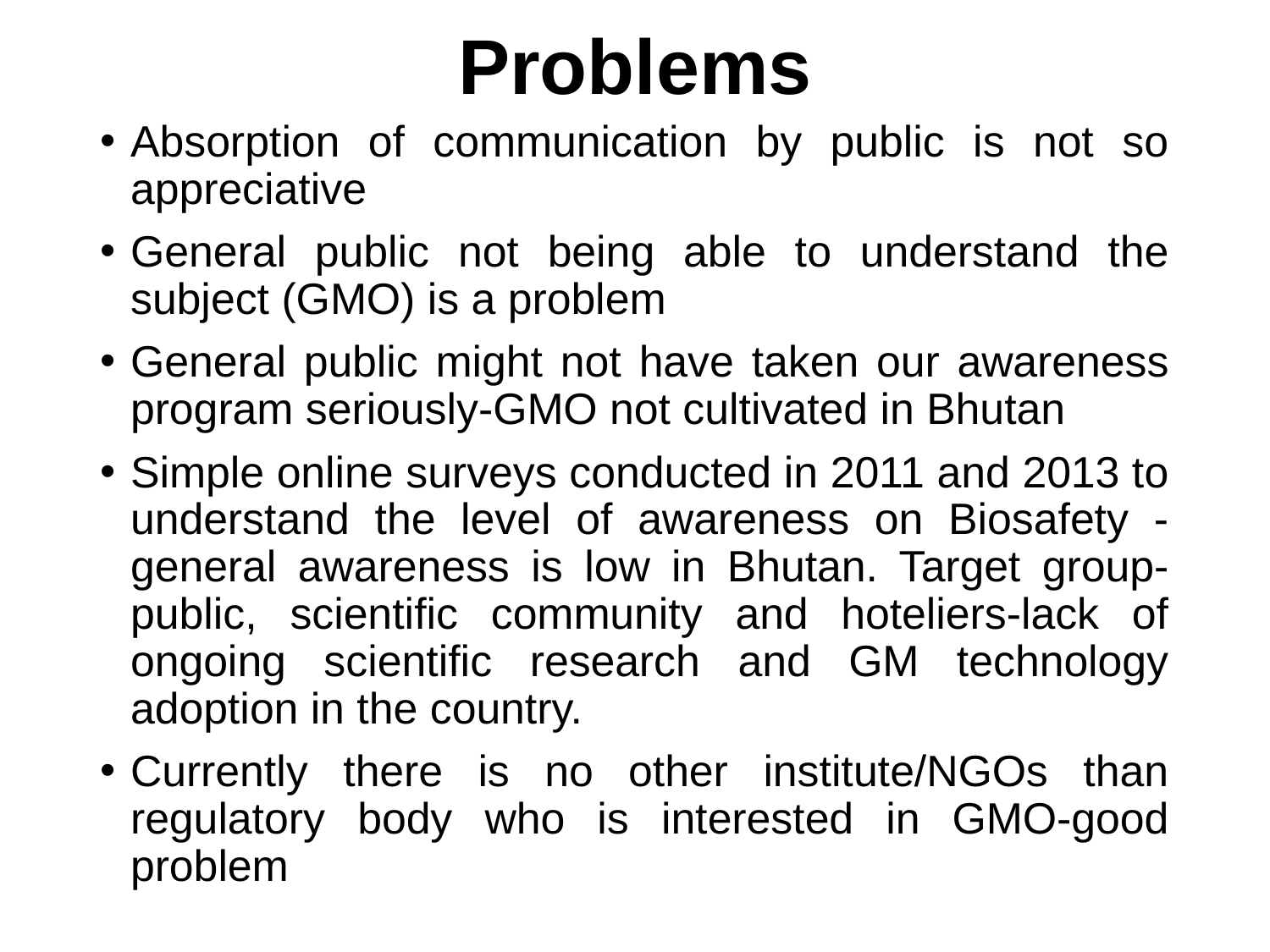

# Problems
Absorption of communication by public is not so appreciative
General public not being able to understand the subject (GMO) is a problem
General public might not have taken our awareness program seriously-GMO not cultivated in Bhutan
Simple online surveys conducted in 2011 and 2013 to understand the level of awareness on Biosafety - general awareness is low in Bhutan. Target group-public, scientific community and hoteliers-lack of ongoing scientific research and GM technology adoption in the country.
Currently there is no other institute/NGOs than regulatory body who is interested in GMO-good problem